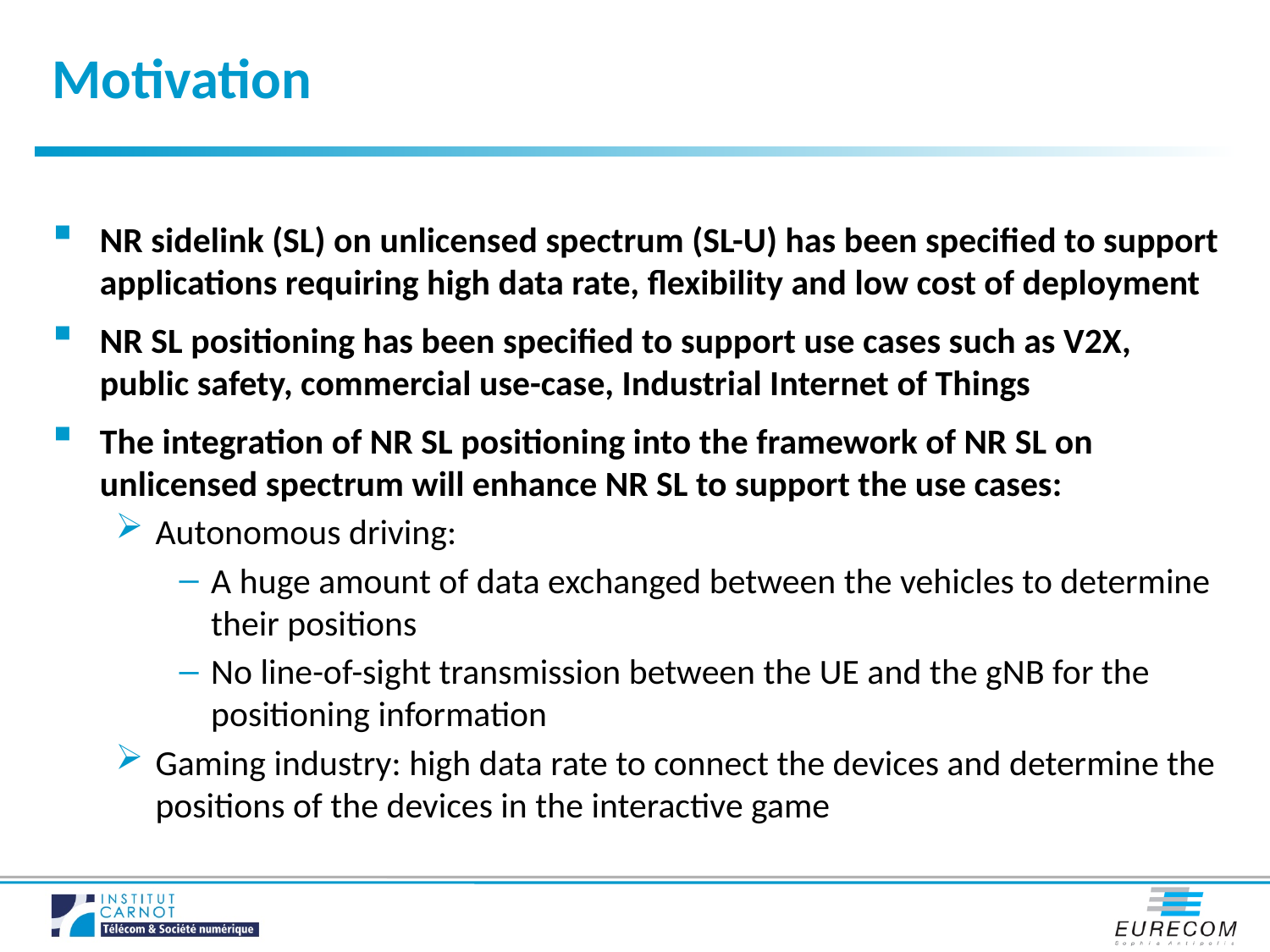

Motivation
NR sidelink (SL) on unlicensed spectrum (SL-U) has been specified to support applications requiring high data rate, flexibility and low cost of deployment
NR SL positioning has been specified to support use cases such as V2X, public safety, commercial use-case, Industrial Internet of Things
The integration of NR SL positioning into the framework of NR SL on unlicensed spectrum will enhance NR SL to support the use cases:
Autonomous driving:
A huge amount of data exchanged between the vehicles to determine their positions
No line-of-sight transmission between the UE and the gNB for the positioning information
Gaming industry: high data rate to connect the devices and determine the positions of the devices in the interactive game